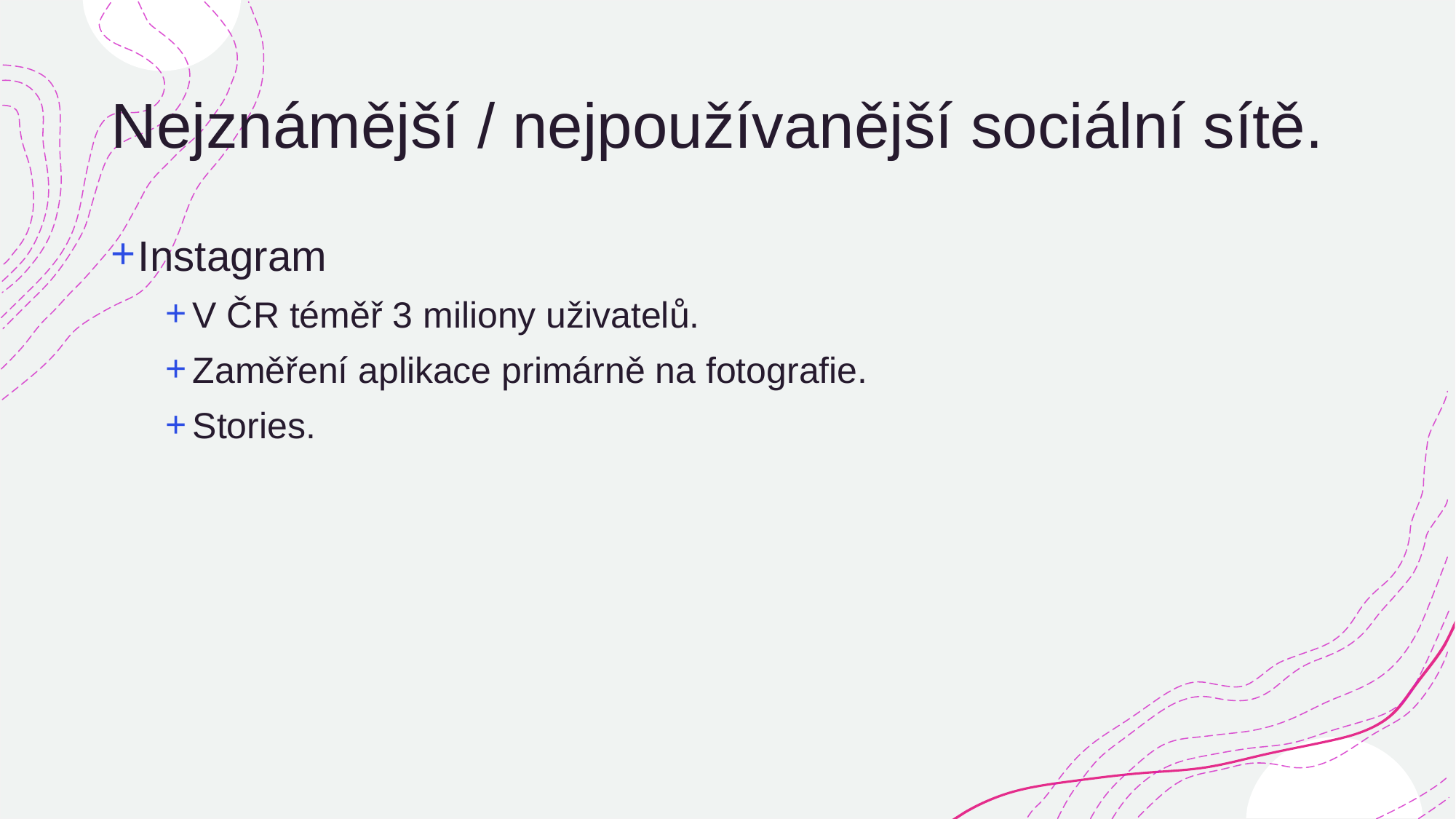

# Nejznámější / nejpoužívanější sociální sítě.
Instagram
V ČR téměř 3 miliony uživatelů.
Zaměření aplikace primárně na fotografie.
Stories.